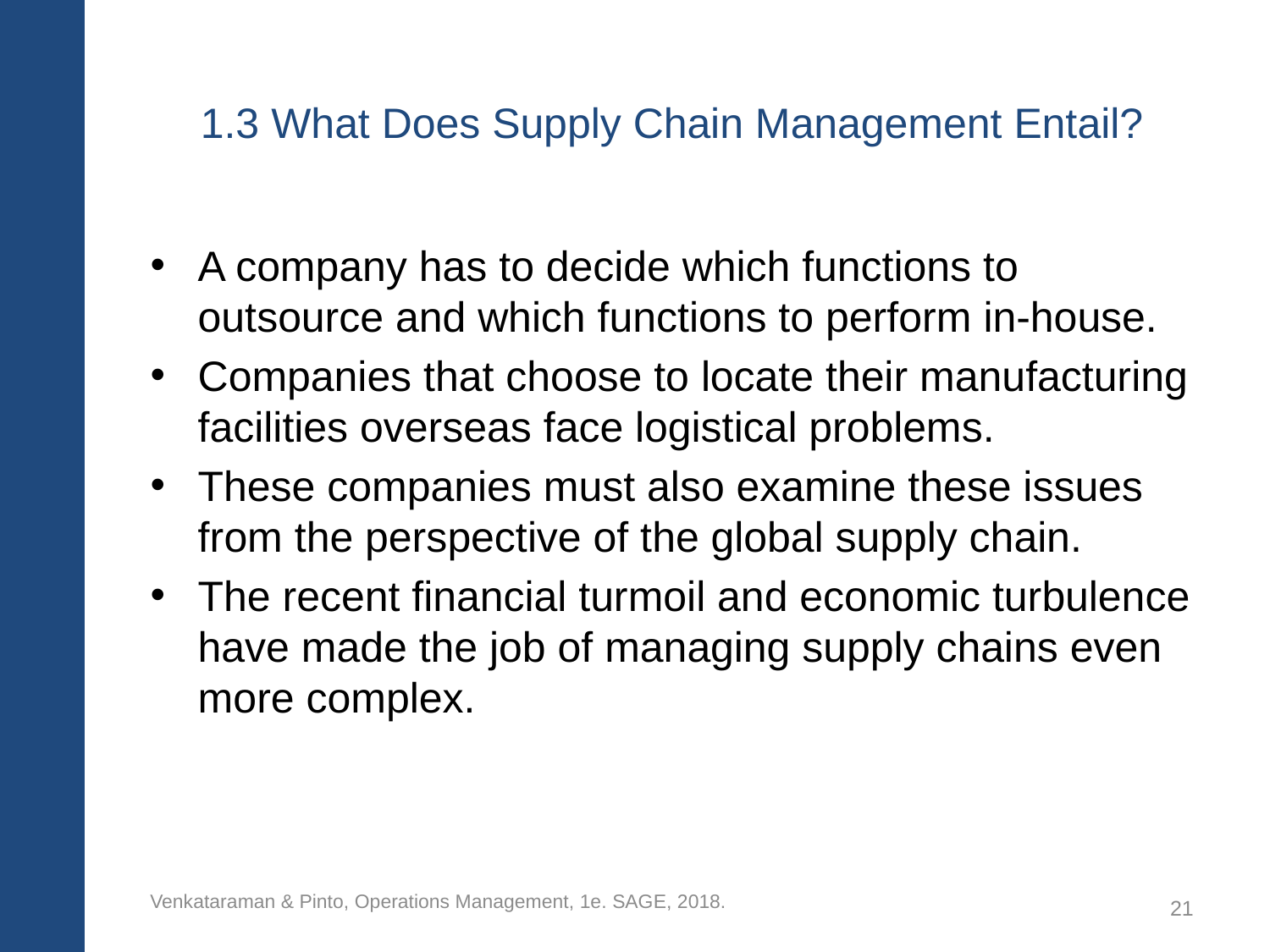

# 1.3 What Does Supply Chain Management Entail?
A company has to decide which functions to outsource and which functions to perform in-house.
Companies that choose to locate their manufacturing facilities overseas face logistical problems.
These companies must also examine these issues from the perspective of the global supply chain.
The recent financial turmoil and economic turbulence have made the job of managing supply chains even more complex.
Venkataraman & Pinto, Operations Management, 1e. SAGE, 2018.
21